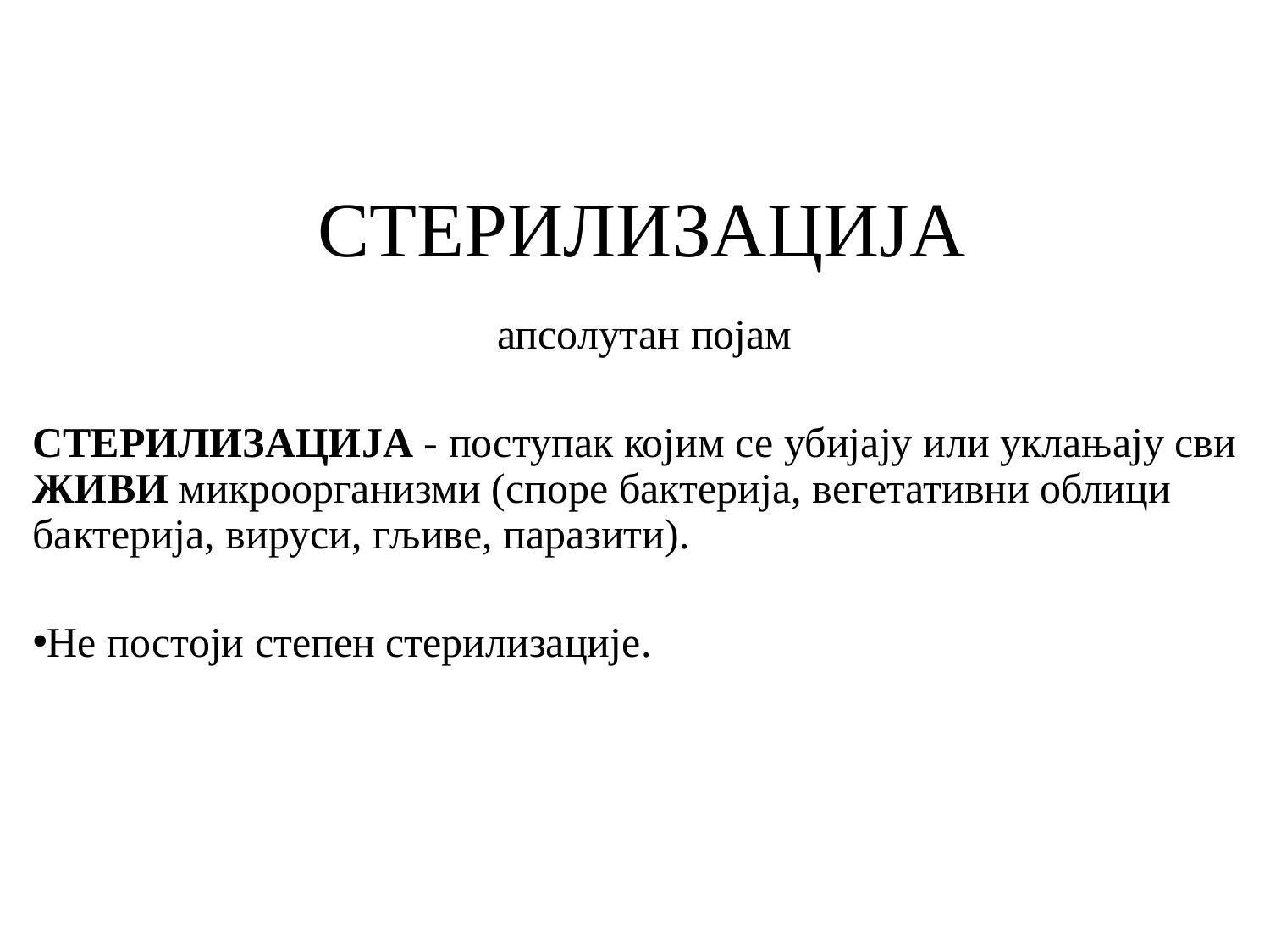

СТЕРИЛИЗАЦИЈА
апсолутан појам

СТЕРИЛИЗАЦИЈА - поступак којим се убијају или уклањају сви ЖИВИ микроорганизми (споре бактерија, вегетативни облици бактерија, вируси, гљиве, паразити).

Не постоји степен стерилизације.